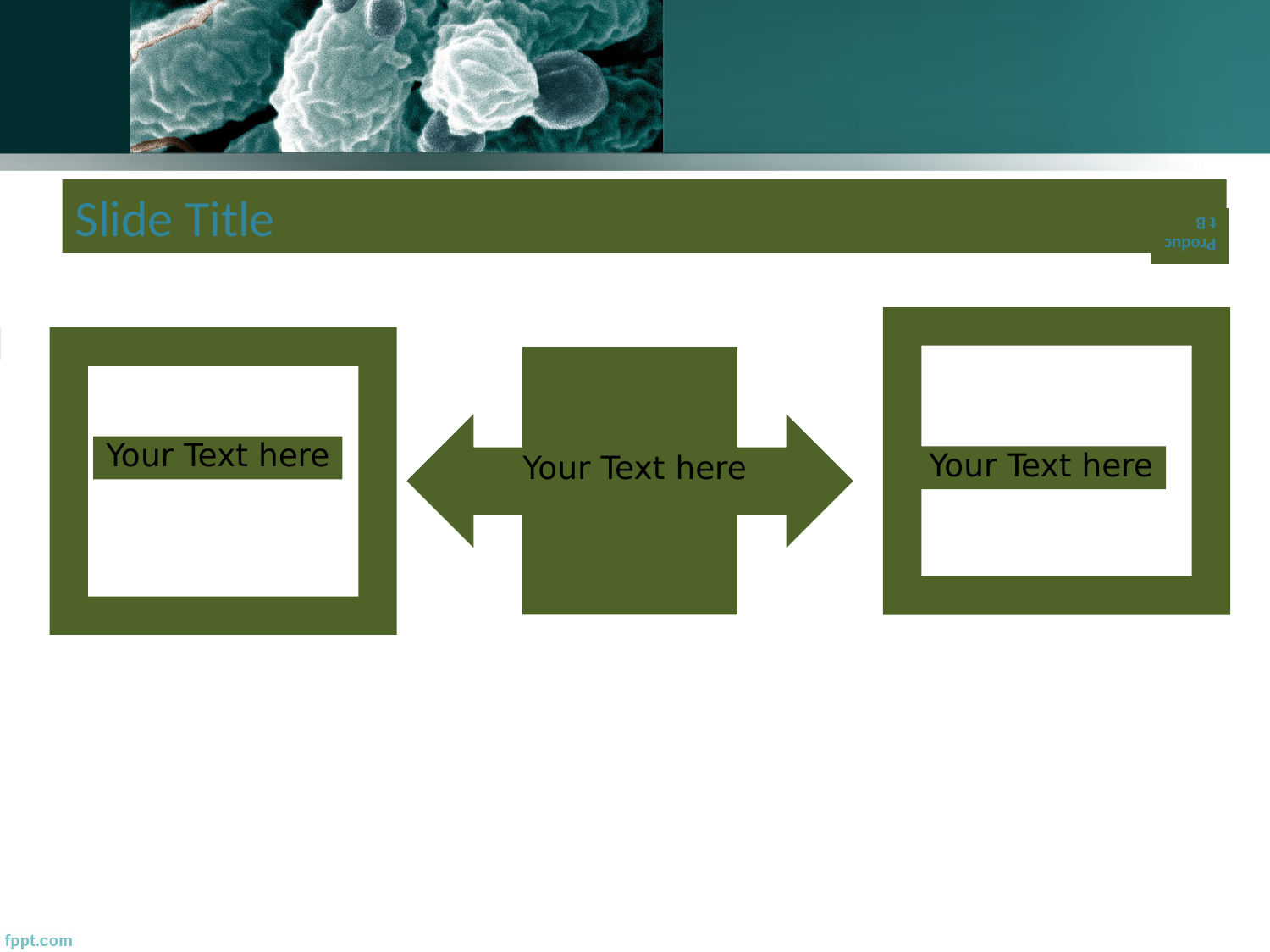

# Slide Title
Product B

Product A

Your Text here
Your Text here
Your Text here
Feature 1
Feature 2
Feature 3
Feature 1
Feature 2
Feature 3